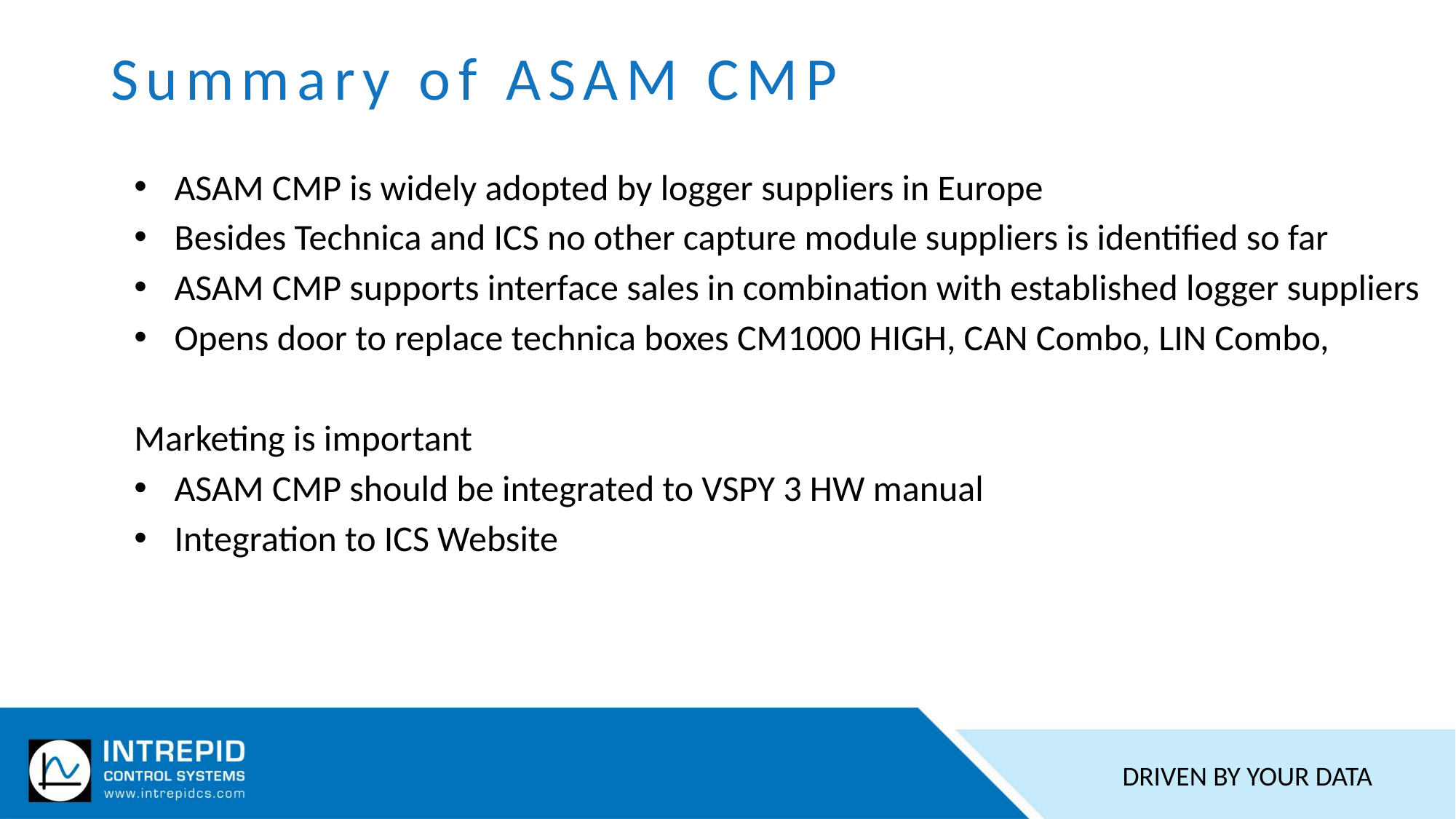

# Summary of ASAM CMP
ASAM CMP is widely adopted by logger suppliers in Europe
Besides Technica and ICS no other capture module suppliers is identified so far
ASAM CMP supports interface sales in combination with established logger suppliers
Opens door to replace technica boxes CM1000 HIGH, CAN Combo, LIN Combo,

Marketing is important
ASAM CMP should be integrated to VSPY 3 HW manual
Integration to ICS Website